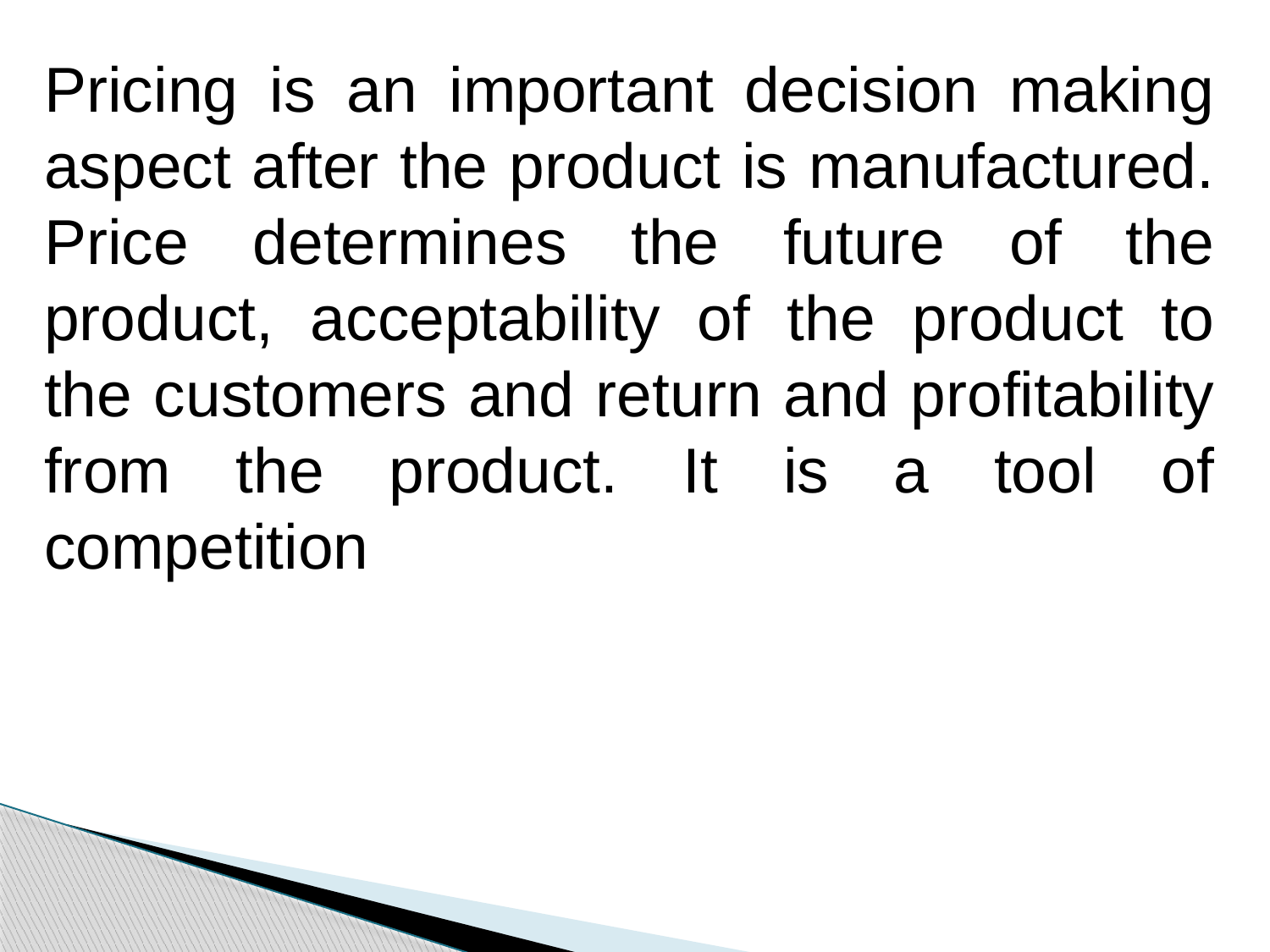

Pricing is an important decision making aspect after the product is manufactured. Price determines the future of the product, acceptability of the product to the customers and return and profitability from the product. It is a tool of competition